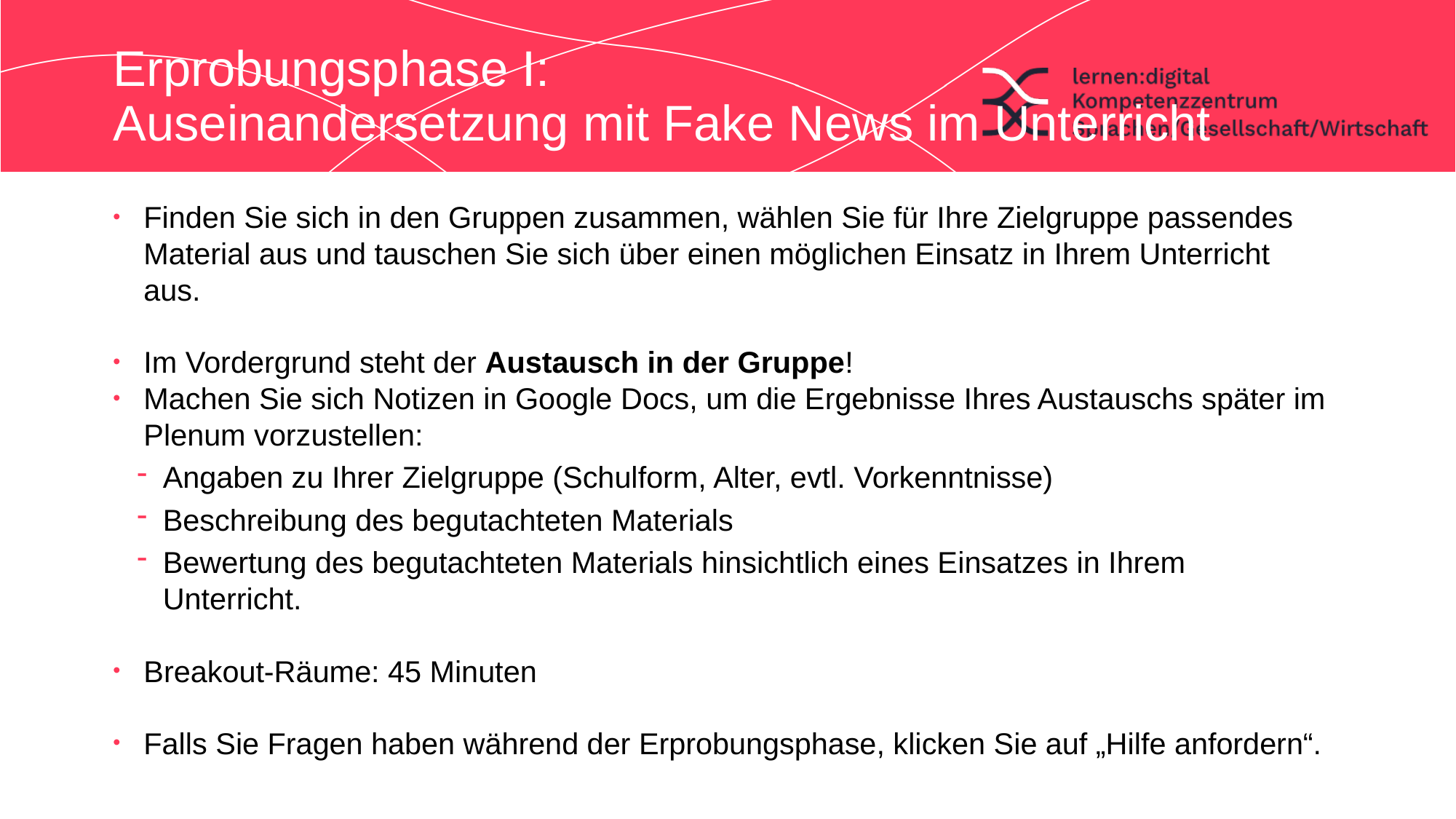

# Erprobungsphase I: Auseinandersetzung mit Fake News im Unterricht
Finden Sie sich in den Gruppen zusammen, wählen Sie für Ihre Zielgruppe passendes Material aus und tauschen Sie sich über einen möglichen Einsatz in Ihrem Unterricht aus.

Im Vordergrund steht der Austausch in der Gruppe!
Machen Sie sich Notizen in Google Docs, um die Ergebnisse Ihres Austauschs später im Plenum vorzustellen:
Angaben zu Ihrer Zielgruppe (Schulform, Alter, evtl. Vorkenntnisse)
Beschreibung des begutachteten Materials
Bewertung des begutachteten Materials hinsichtlich eines Einsatzes in Ihrem Unterricht.

Breakout-Räume: 45 Minuten

Falls Sie Fragen haben während der Erprobungsphase, klicken Sie auf „Hilfe anfordern“.